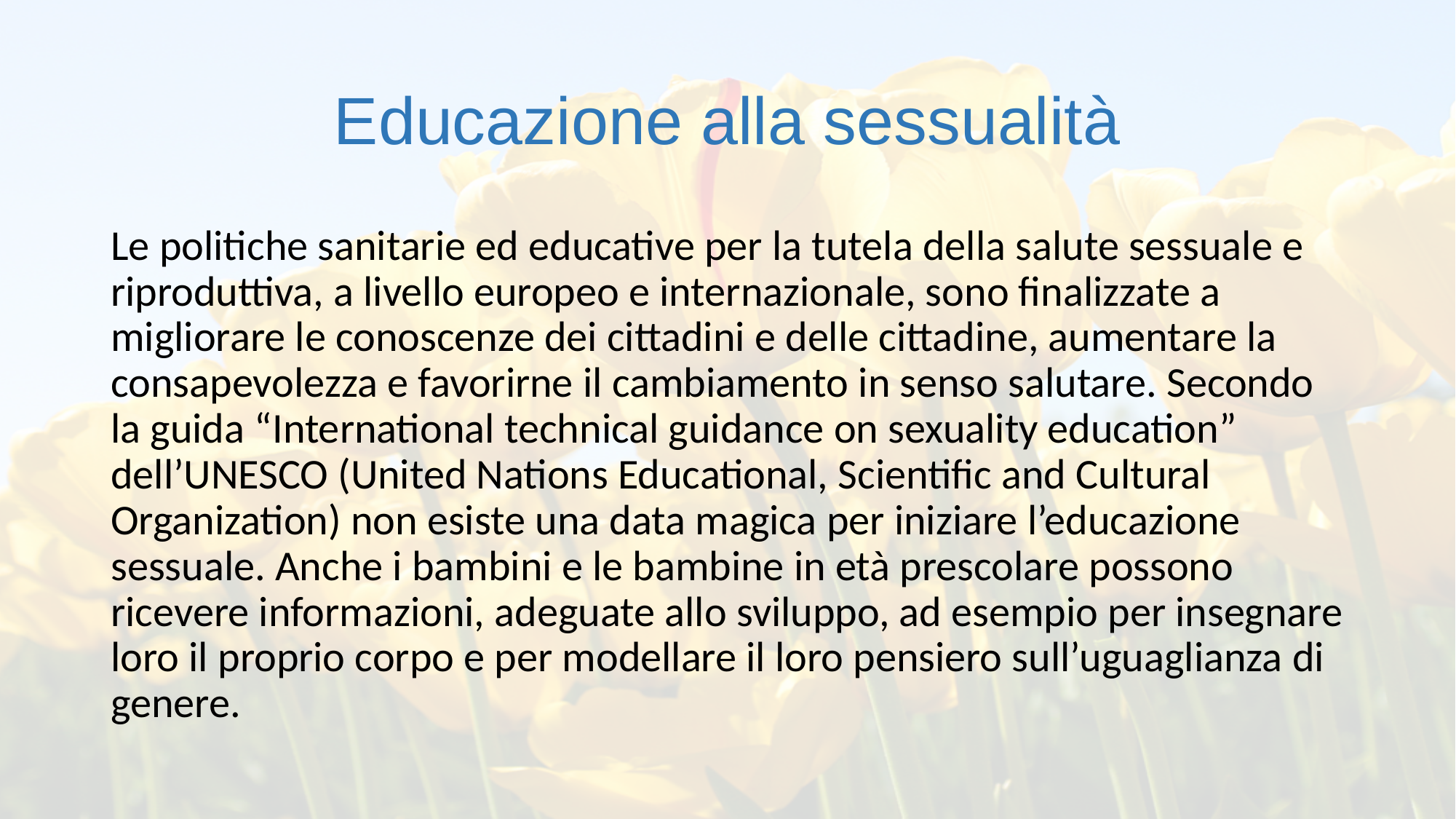

# Educazione alla sessualità
Le politiche sanitarie ed educative per la tutela della salute sessuale e riproduttiva, a livello europeo e internazionale, sono finalizzate a migliorare le conoscenze dei cittadini e delle cittadine, aumentare la consapevolezza e favorirne il cambiamento in senso salutare. Secondo la guida “International technical guidance on sexuality education” dell’UNESCO (United Nations Educational, Scientific and Cultural Organization) non esiste una data magica per iniziare l’educazione sessuale. Anche i bambini e le bambine in età prescolare possono ricevere informazioni, adeguate allo sviluppo, ad esempio per insegnare loro il proprio corpo e per modellare il loro pensiero sull’uguaglianza di genere.